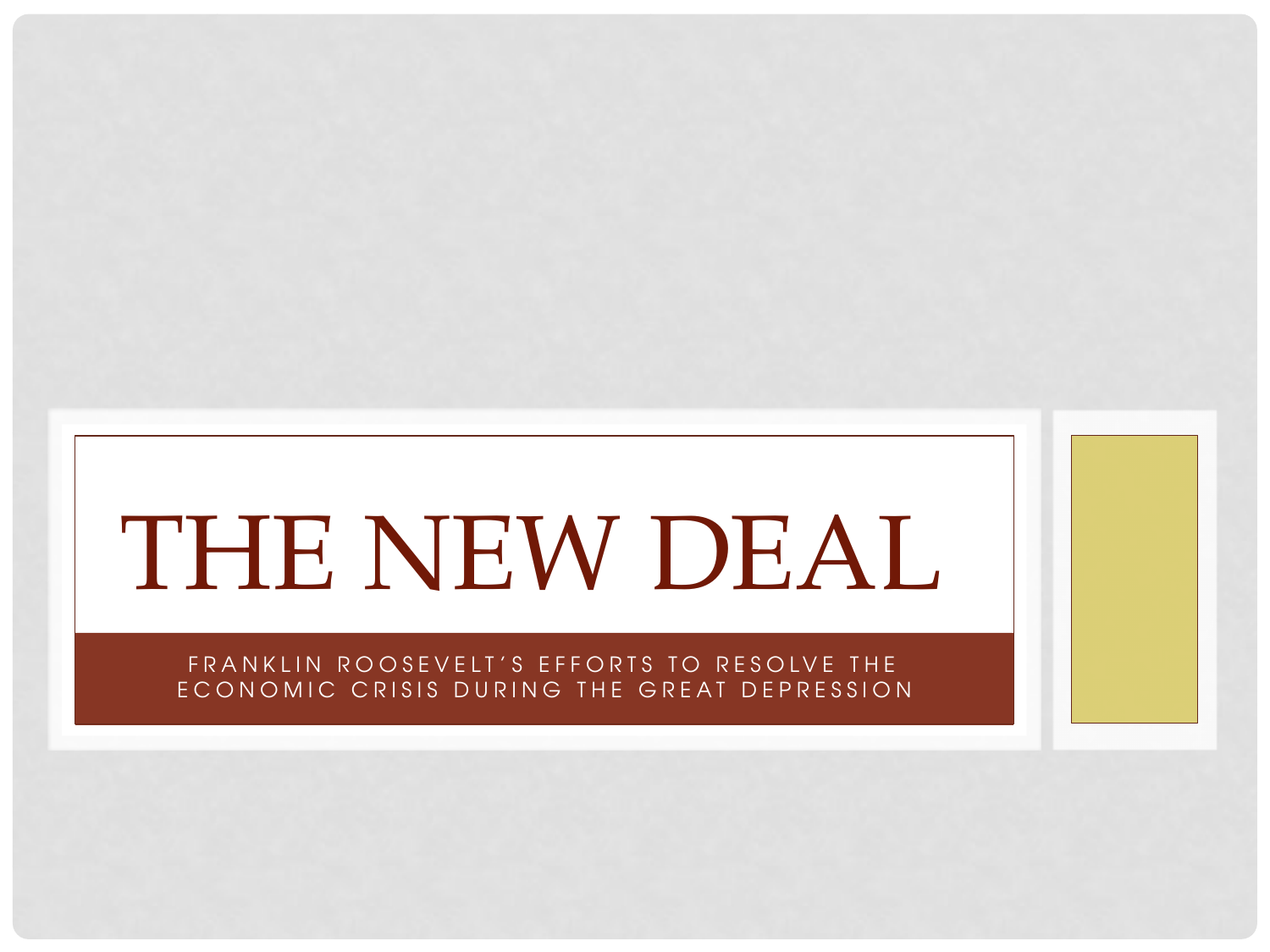

# The New Deal
Franklin Roosevelt’s Efforts to Resolve the Economic Crisis During the Great Depression